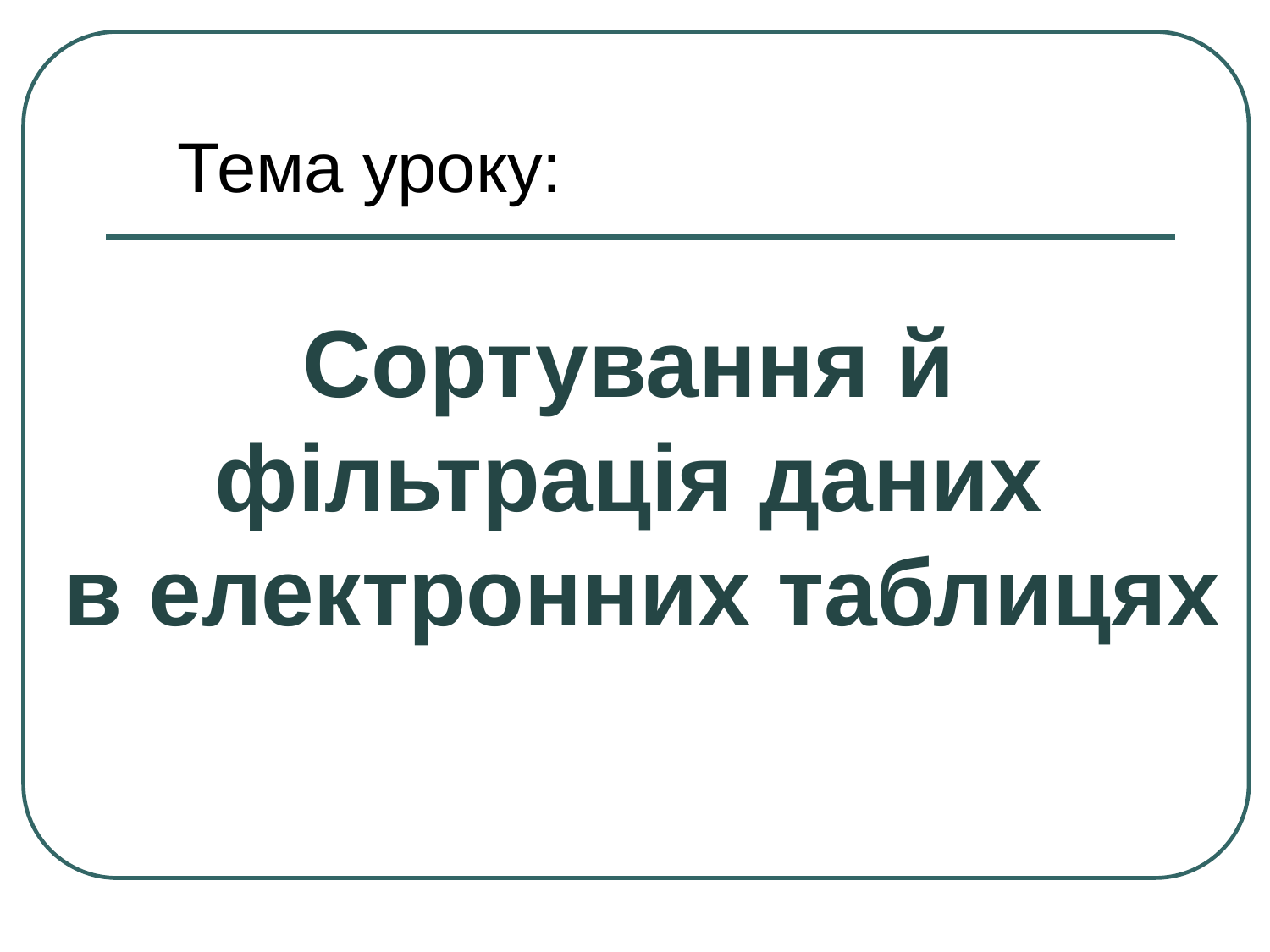

Тема уроку:
Сортування й
фільтрація даних
в електронних таблицях